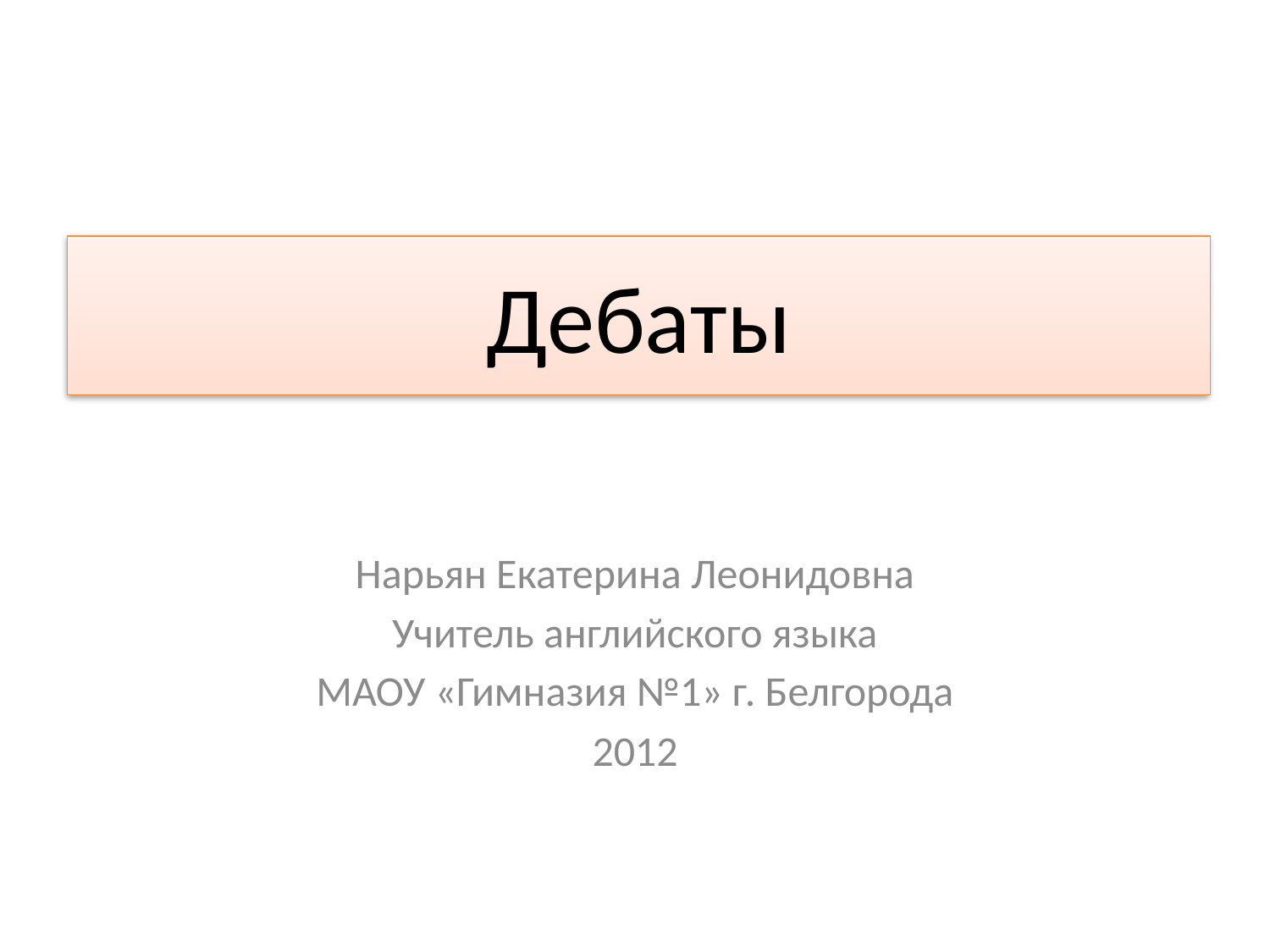

Дебаты
Нарьян Екатерина Леонидовна
Учитель английского языка
МАОУ «Гимназия №1» г. Белгорода
2012